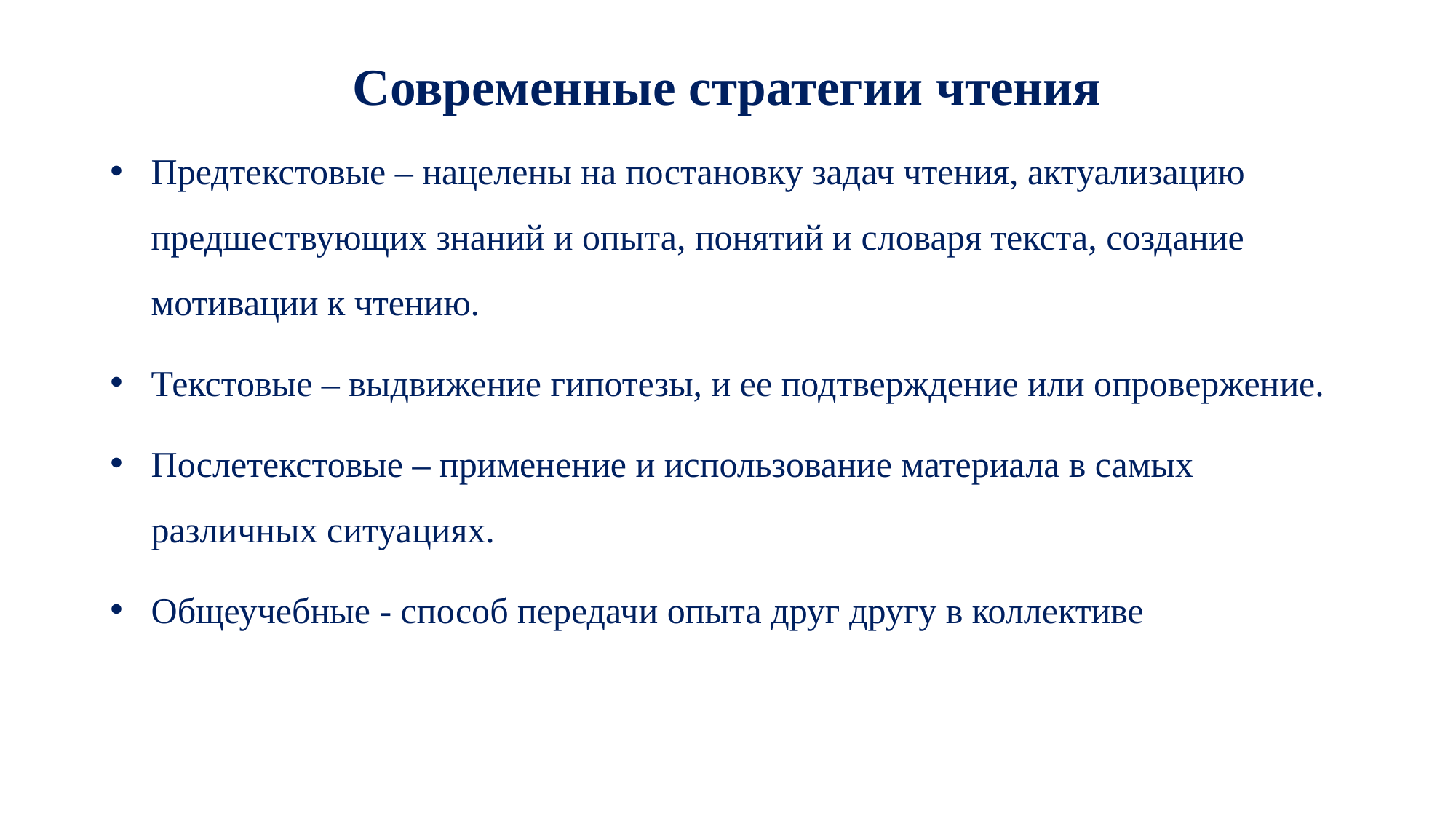

# Современные стратегии чтения
Предтекстовые – нацелены на постановку задач чтения, актуализацию предшествующих знаний и опыта, понятий и словаря текста, создание мотивации к чтению.
Текстовые – выдвижение гипотезы, и ее подтверждение или опровержение.
Послетекстовые – применение и использование материала в самых различных ситуациях.
Общеучебные - способ передачи опыта друг другу в коллективе